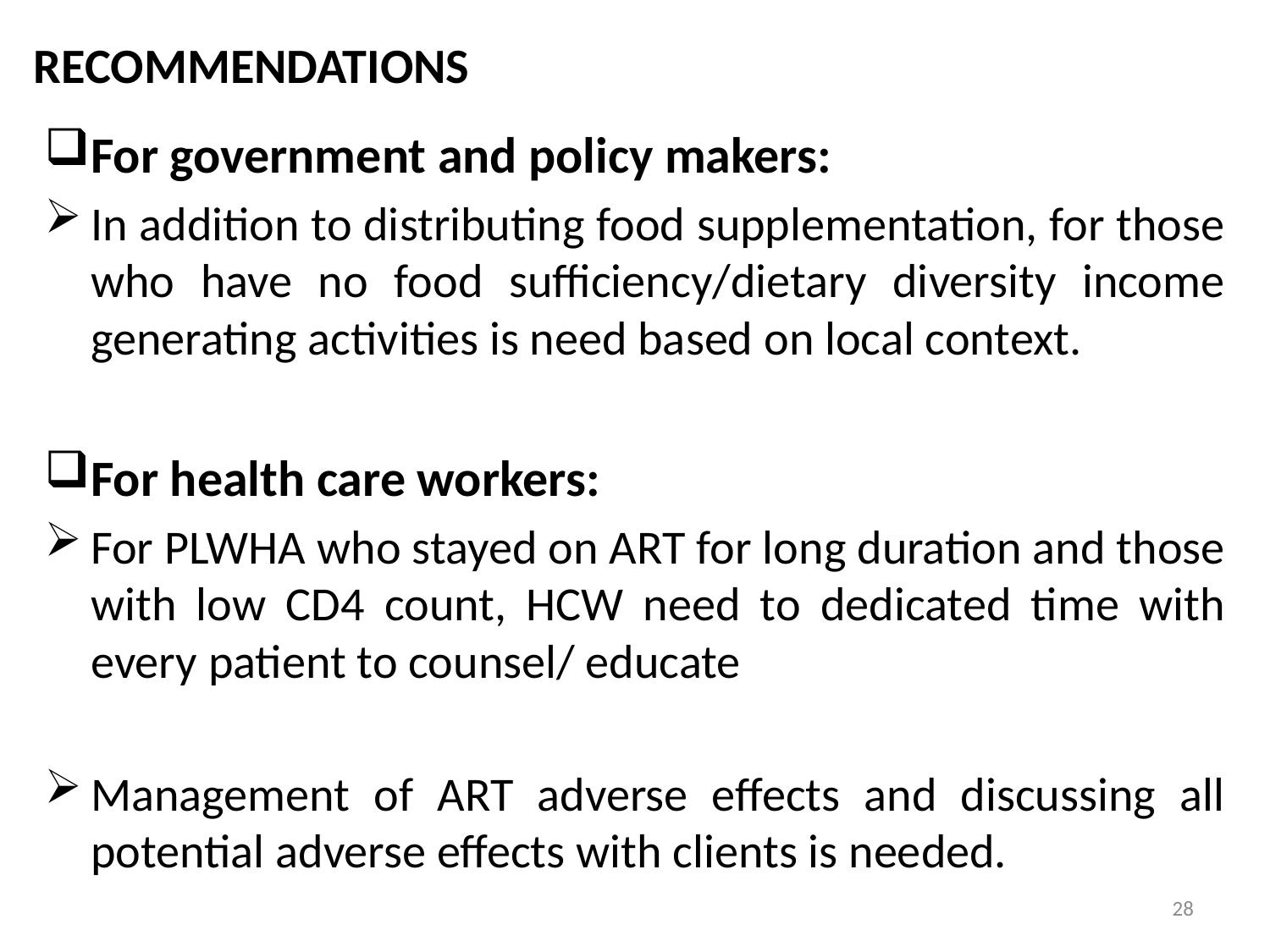

# RECOMMENDATIONS
For government and policy makers:
In addition to distributing food supplementation, for those who have no food sufficiency/dietary diversity income generating activities is need based on local context.

For health care workers:
For PLWHA who stayed on ART for long duration and those with low CD4 count, HCW need to dedicated time with every patient to counsel/ educate

Management of ART adverse effects and discussing all potential adverse effects with clients is needed.

28